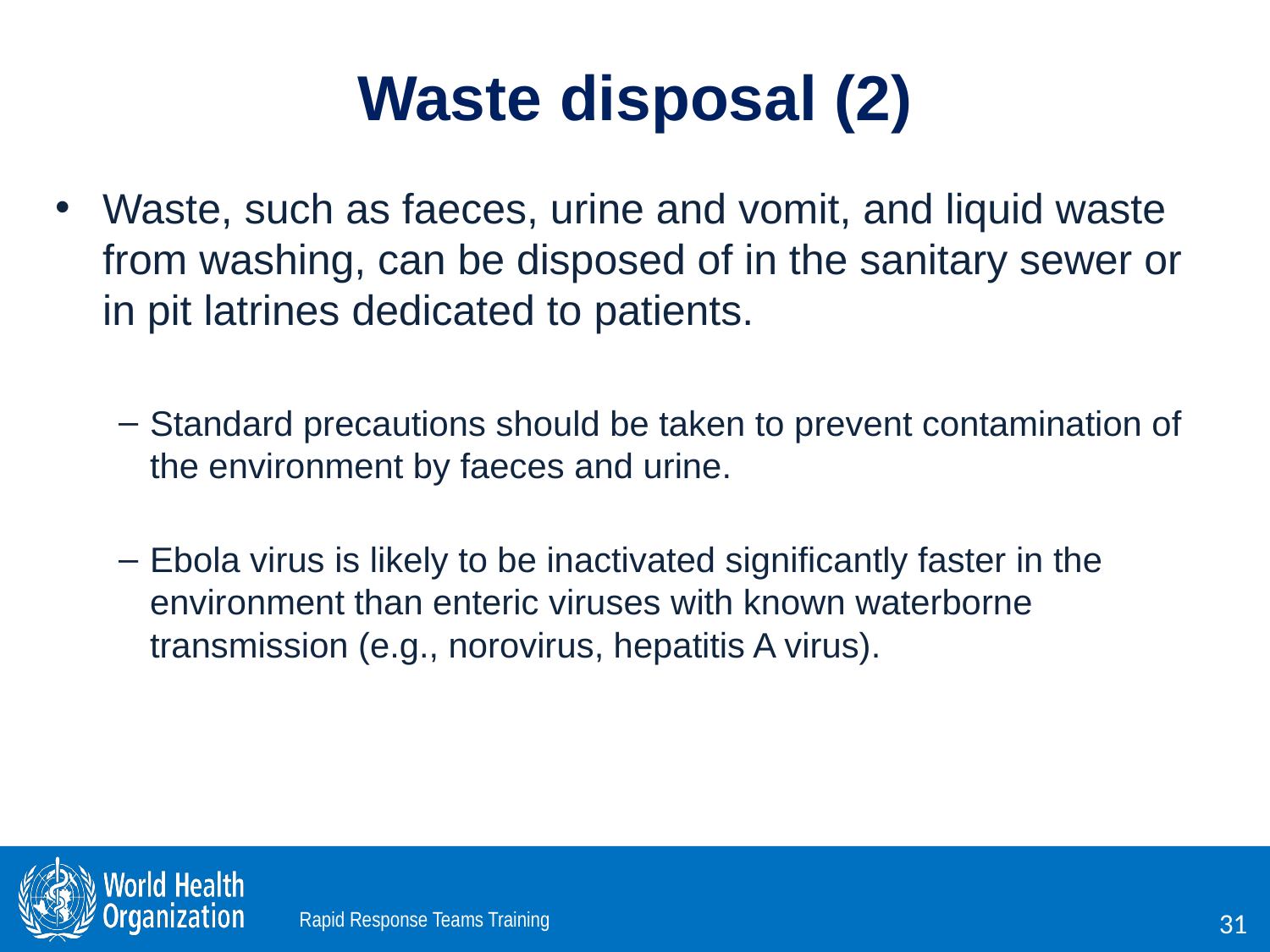

Waste disposal (2)
Waste, such as faeces, urine and vomit, and liquid waste from washing, can be disposed of in the sanitary sewer or in pit latrines dedicated to patients.

Standard precautions should be taken to prevent contamination of the environment by faeces and urine.

Ebola virus is likely to be inactivated significantly faster in the environment than enteric viruses with known waterborne transmission (e.g., norovirus, hepatitis A virus).